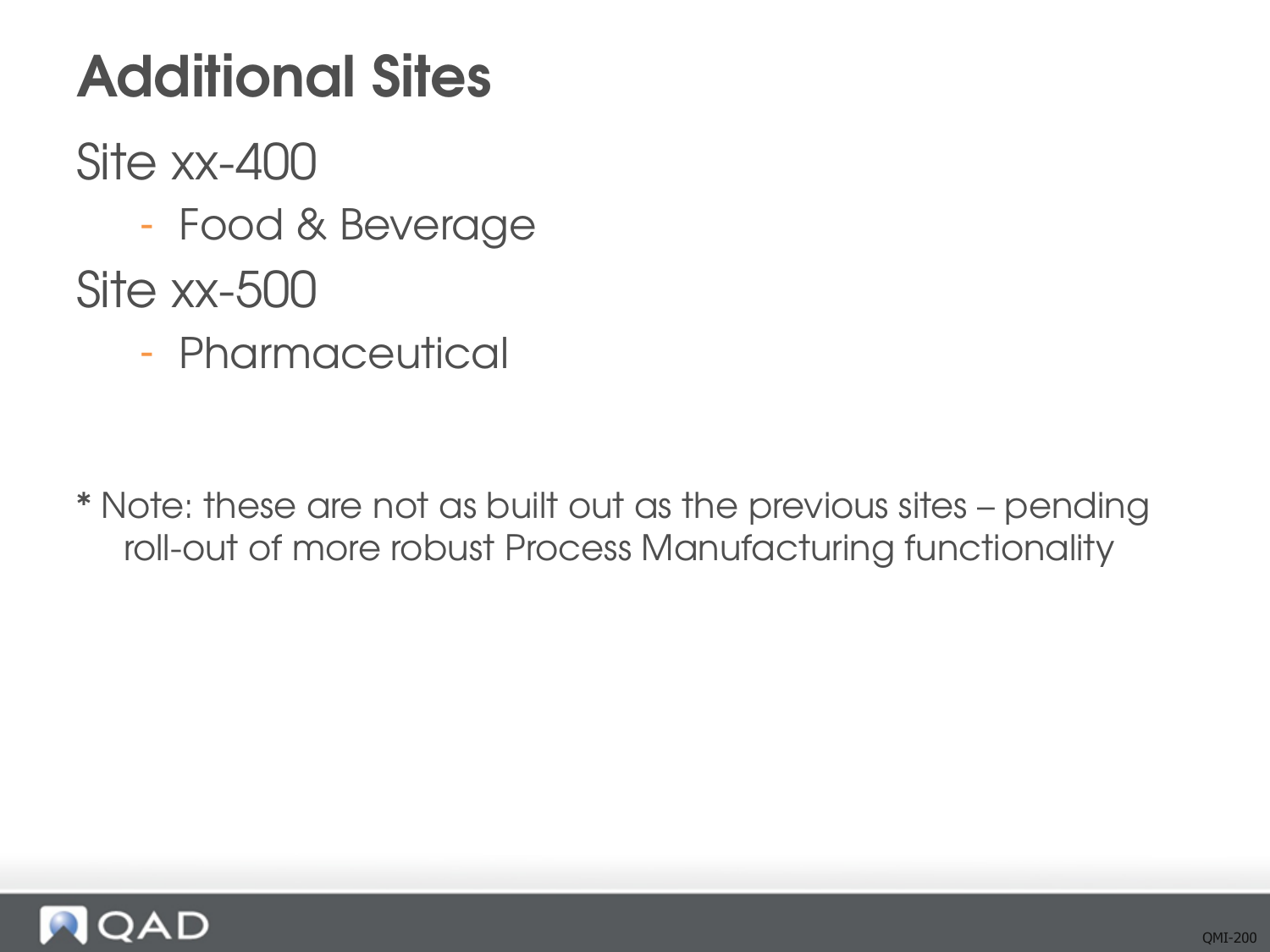

# Additional Sites
Site xx-400
Food & Beverage
Site xx-500
Pharmaceutical

* Note: these are not as built out as the previous sites – pending roll-out of more robust Process Manufacturing functionality
QMI-200